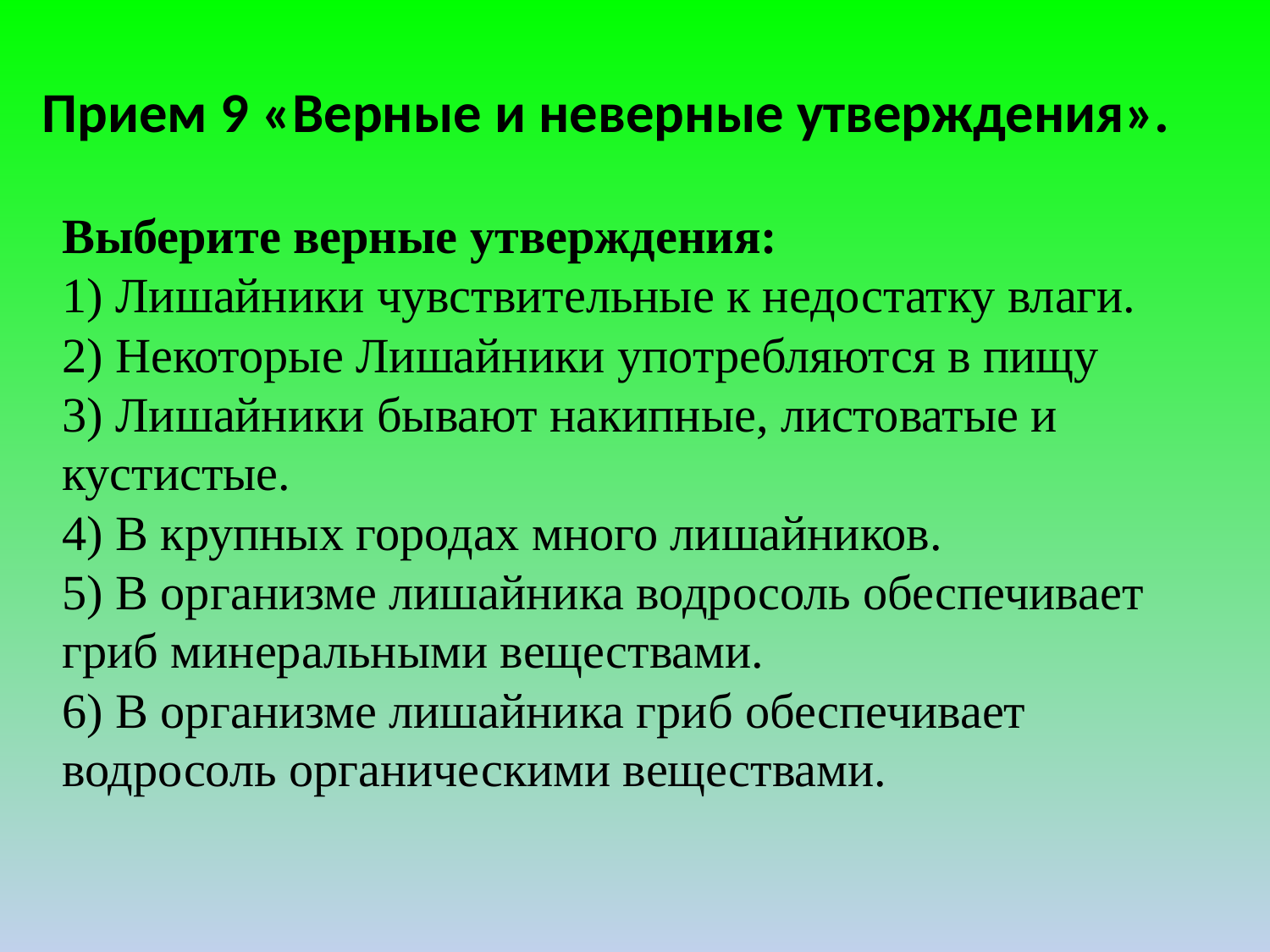

Прием 9 «Верные и неверные утверждения».

Выберите верные утверждения:
1) Лишайники чувствительные к недостатку влаги.
2) Некоторые Лишайники употребляются в пищу
3) Лишайники бывают накипные, листоватые и кустистые.
4) В крупных городах много лишайников.
5) В организме лишайника водросоль обеспечивает гриб минеральными веществами.
6) В организме лишайника гриб обеспечивает водросоль органическими веществами.